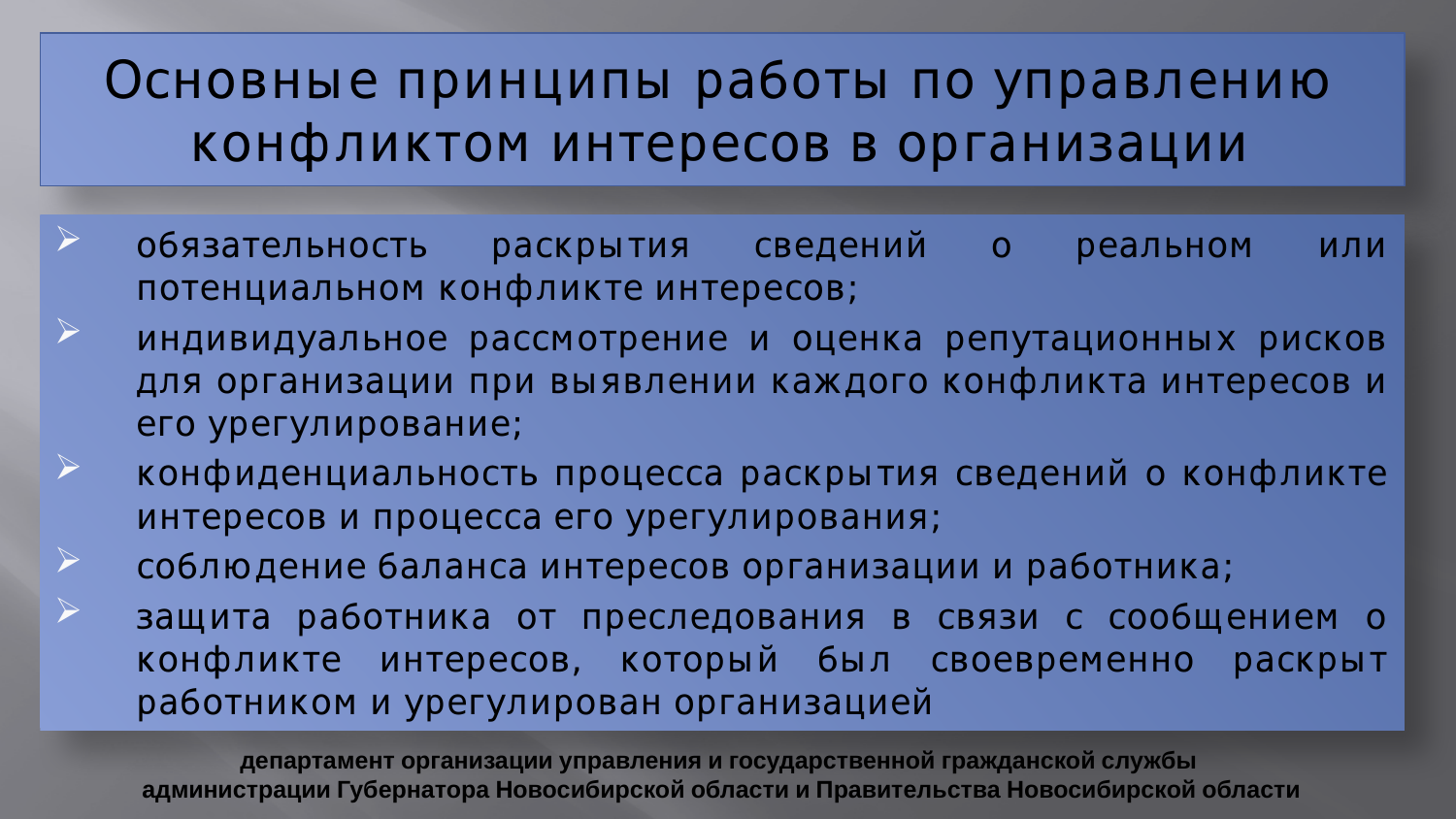

# Основные принципы работы по управлению конфликтом интересов в организации
обязательность раскрытия сведений о реальном или потенциальном конфликте интересов;
индивидуальное рассмотрение и оценка репутационных рисков для организации при выявлении каждого конфликта интересов и его урегулирование;
конфиденциальность процесса раскрытия сведений о конфликте интересов и процесса его урегулирования;
соблюдение баланса интересов организации и работника;
защита работника от преследования в связи с сообщением о конфликте интересов, который был своевременно раскрыт работником и урегулирован организацией

департамент организации управления и государственной гражданской службы
администрации Губернатора Новосибирской области и Правительства Новосибирской области